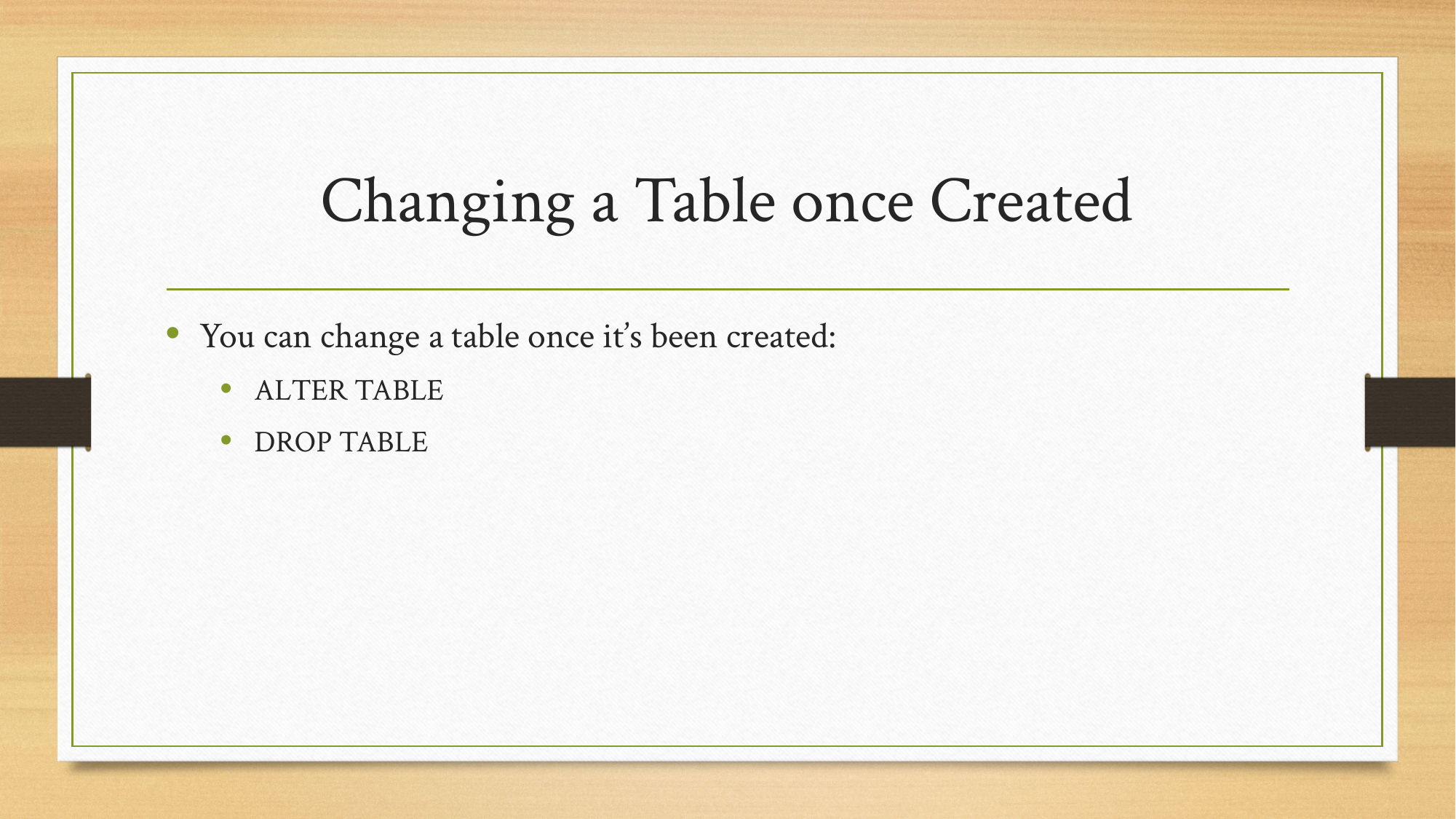

# Changing a Table once Created
You can change a table once it’s been created:
ALTER TABLE
DROP TABLE